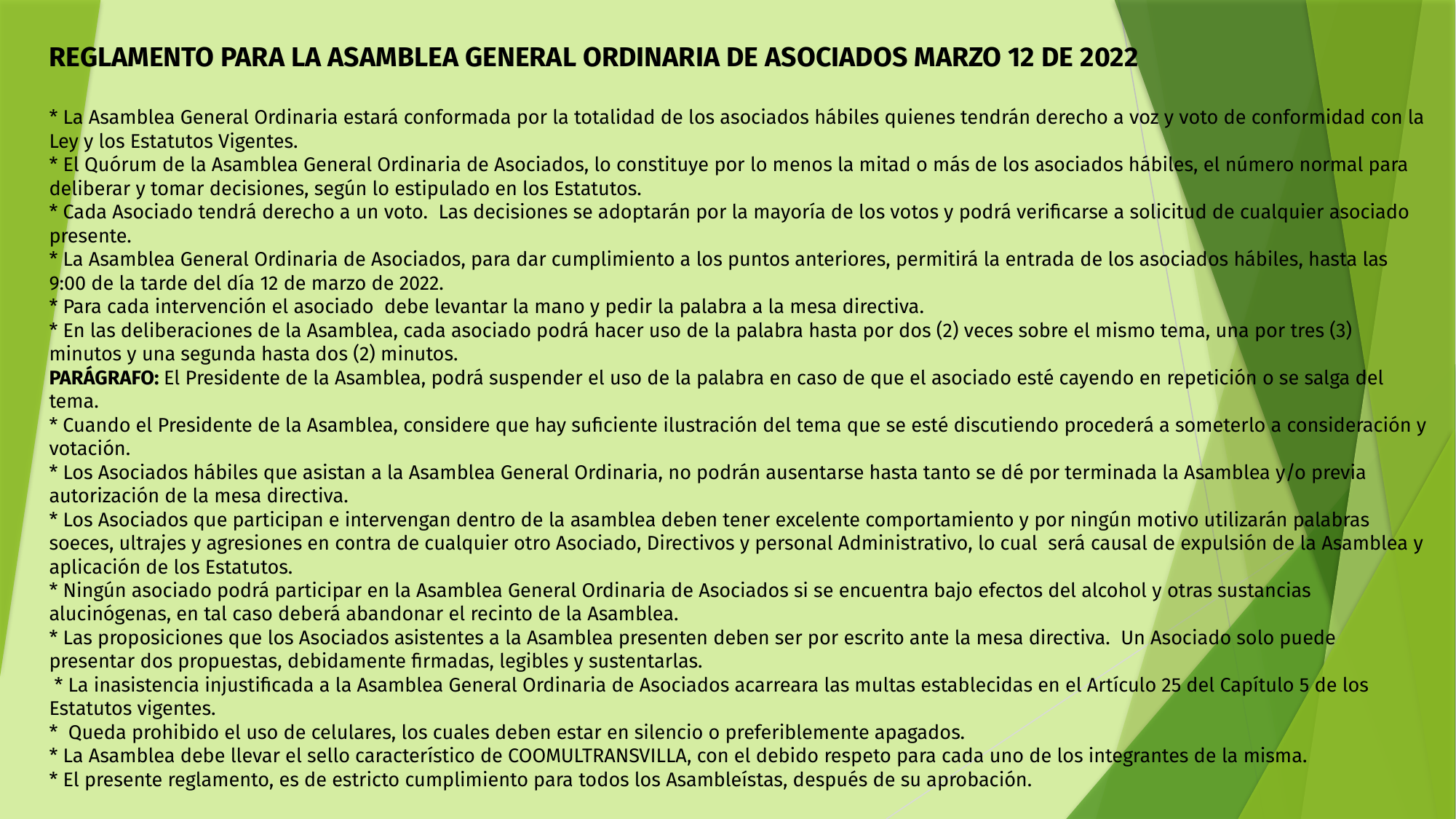

#
REGLAMENTO PARA LA ASAMBLEA GENERAL ORDINARIA DE ASOCIADOS MARZO 12 DE 2022
 
* La Asamblea General Ordinaria estará conformada por la totalidad de los asociados hábiles quienes tendrán derecho a voz y voto de conformidad con la Ley y los Estatutos Vigentes.
* El Quórum de la Asamblea General Ordinaria de Asociados, lo constituye por lo menos la mitad o más de los asociados hábiles, el número normal para deliberar y tomar decisiones, según lo estipulado en los Estatutos.
* Cada Asociado tendrá derecho a un voto.  Las decisiones se adoptarán por la mayoría de los votos y podrá verificarse a solicitud de cualquier asociado presente.
* La Asamblea General Ordinaria de Asociados, para dar cumplimiento a los puntos anteriores, permitirá la entrada de los asociados hábiles, hasta las 9:00 de la tarde del día 12 de marzo de 2022.
* Para cada intervención el asociado  debe levantar la mano y pedir la palabra a la mesa directiva.
* En las deliberaciones de la Asamblea, cada asociado podrá hacer uso de la palabra hasta por dos (2) veces sobre el mismo tema, una por tres (3) minutos y una segunda hasta dos (2) minutos.
PARÁGRAFO: El Presidente de la Asamblea, podrá suspender el uso de la palabra en caso de que el asociado esté cayendo en repetición o se salga del tema.
* Cuando el Presidente de la Asamblea, considere que hay suficiente ilustración del tema que se esté discutiendo procederá a someterlo a consideración y votación.
* Los Asociados hábiles que asistan a la Asamblea General Ordinaria, no podrán ausentarse hasta tanto se dé por terminada la Asamblea y/o previa autorización de la mesa directiva.
* Los Asociados que participan e intervengan dentro de la asamblea deben tener excelente comportamiento y por ningún motivo utilizarán palabras soeces, ultrajes y agresiones en contra de cualquier otro Asociado, Directivos y personal Administrativo, lo cual  será causal de expulsión de la Asamblea y aplicación de los Estatutos.
* Ningún asociado podrá participar en la Asamblea General Ordinaria de Asociados si se encuentra bajo efectos del alcohol y otras sustancias alucinógenas, en tal caso deberá abandonar el recinto de la Asamblea.
* Las proposiciones que los Asociados asistentes a la Asamblea presenten deben ser por escrito ante la mesa directiva.  Un Asociado solo puede presentar dos propuestas, debidamente firmadas, legibles y sustentarlas.
 * La inasistencia injustificada a la Asamblea General Ordinaria de Asociados acarreara las multas establecidas en el Artículo 25 del Capítulo 5 de los Estatutos vigentes.
*  Queda prohibido el uso de celulares, los cuales deben estar en silencio o preferiblemente apagados.
* La Asamblea debe llevar el sello característico de COOMULTRANSVILLA, con el debido respeto para cada uno de los integrantes de la misma.
* El presente reglamento, es de estricto cumplimiento para todos los Asambleístas, después de su aprobación.